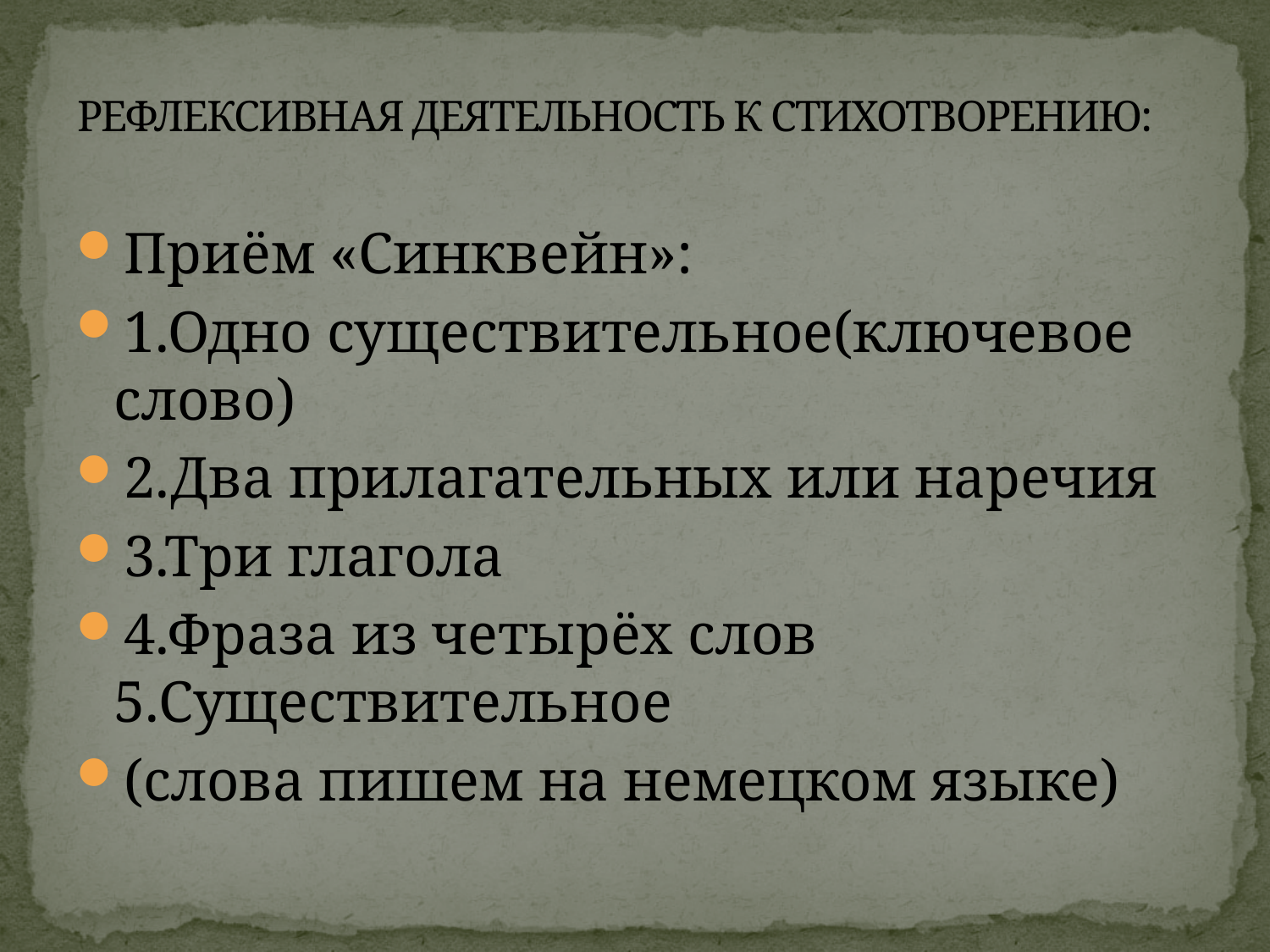

# РЕФЛЕКСИВНАЯ ДЕЯТЕЛЬНОСТЬ К СТИХОТВОРЕНИЮ:
Приём «Синквейн»:
1.Одно существительное(ключевое слово)
2.Два прилагательных или наречия
3.Три глагола
4.Фраза из четырёх слов
5.Существительное
(слова пишем на немецком языке)